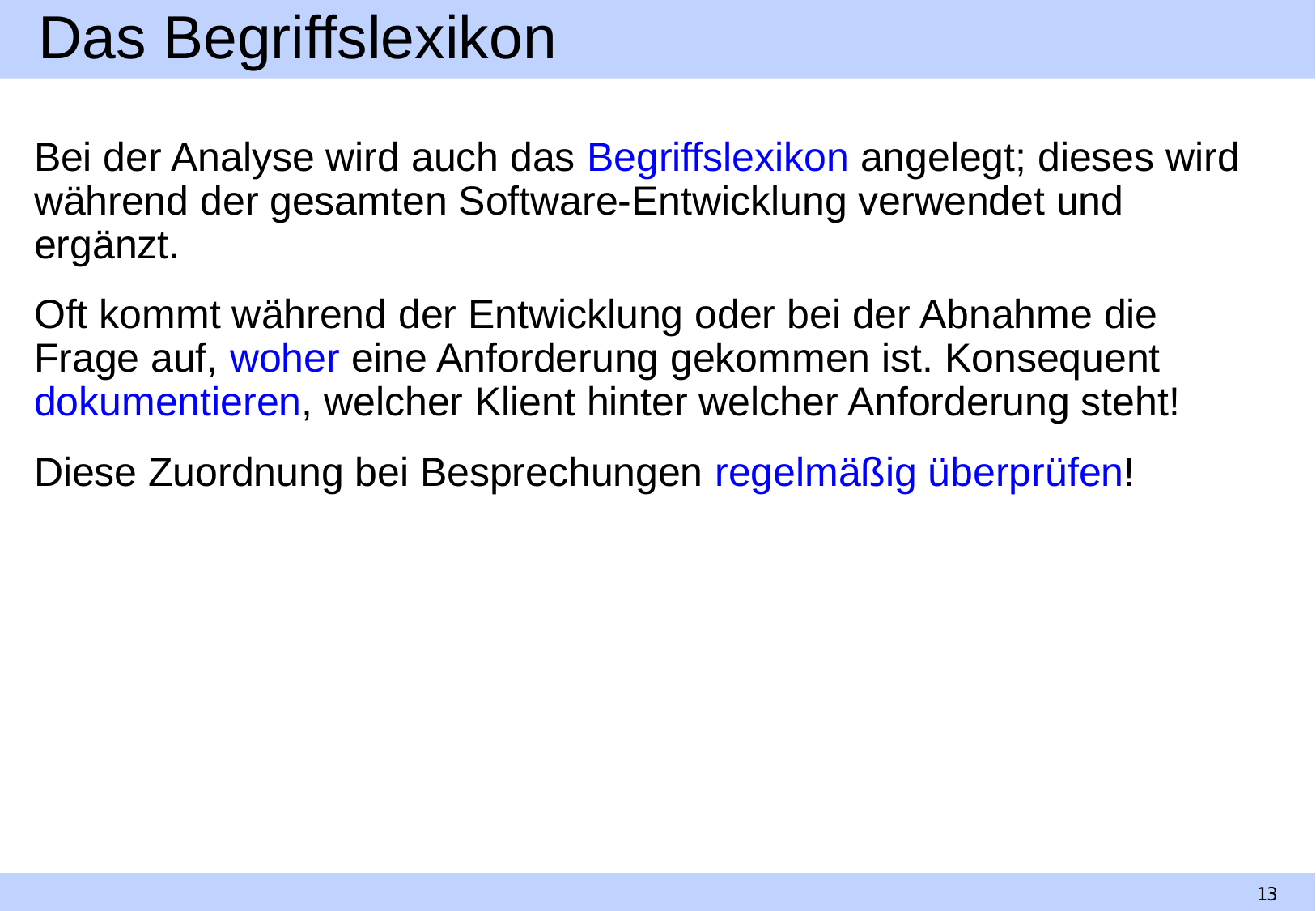

# Das Begriffslexikon
Bei der Analyse wird auch das Begriffslexikon angelegt; dieses wird während der gesamten Software-Entwicklung verwendet und ergänzt.
Oft kommt während der Entwicklung oder bei der Abnahme die Frage auf, woher eine Anforderung gekommen ist. Konsequent dokumentieren, welcher Klient hinter welcher Anforderung steht!
Diese Zuordnung bei Besprechungen regelmäßig überprüfen!

13